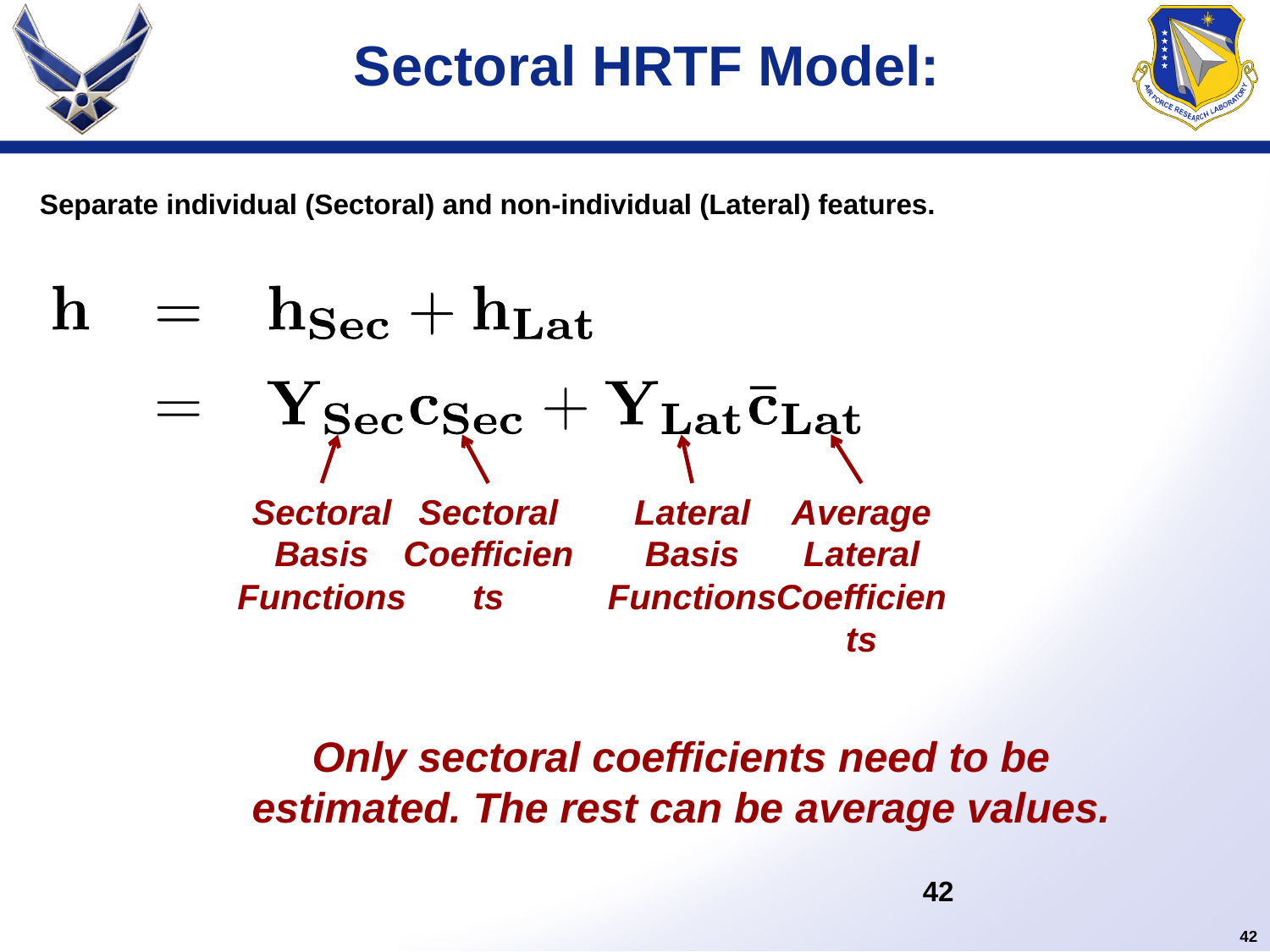

# Sectoral HRTF Model:
Separate individual (Sectoral) and non-individual (Lateral) features.

Sectoral
Basis Functions
Sectoral
Coefficients
Lateral
Basis Functions
Average
Lateral
Coefficients
Only sectoral coefficients need to be estimated. The rest can be average values.
42